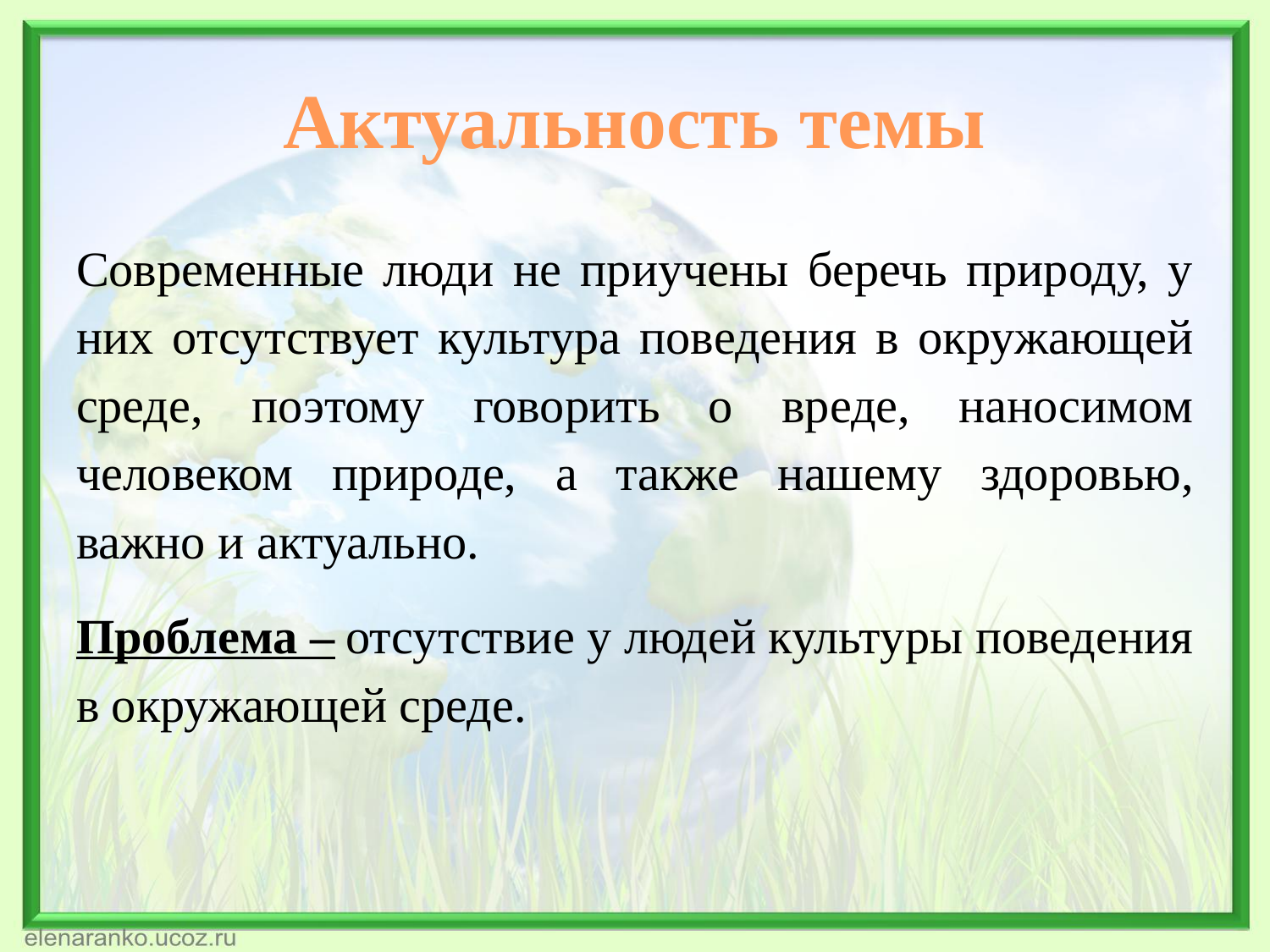

# Актуальность темы
Современные люди не приучены беречь природу, у них отсутствует культура поведения в окружающей среде, поэтому говорить о вреде, наносимом человеком природе, а также нашему здоровью, важно и актуально.
Проблема – отсутствие у людей культуры поведения в окружающей среде.